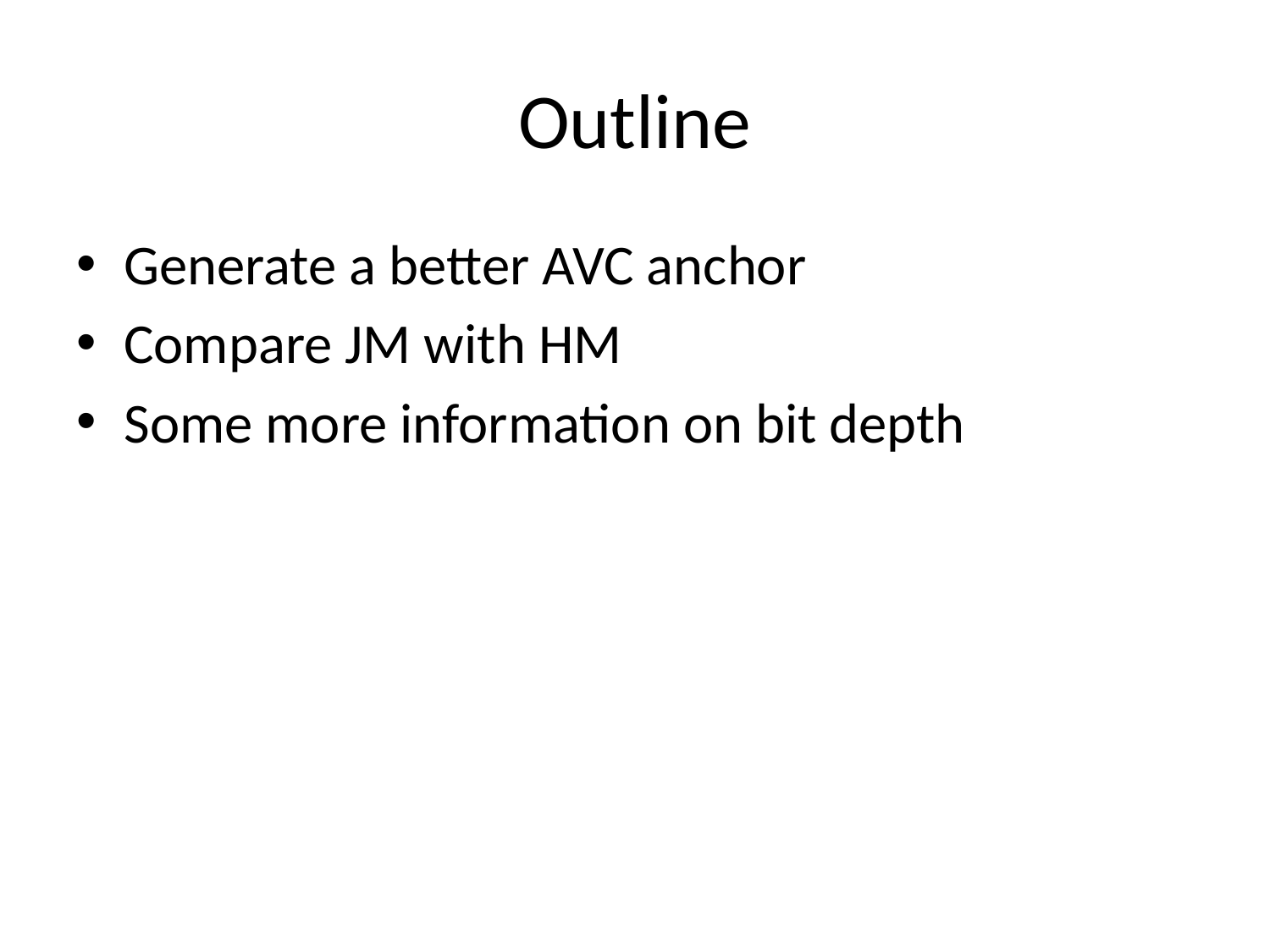

# Outline
Generate a better AVC anchor
Compare JM with HM
Some more information on bit depth